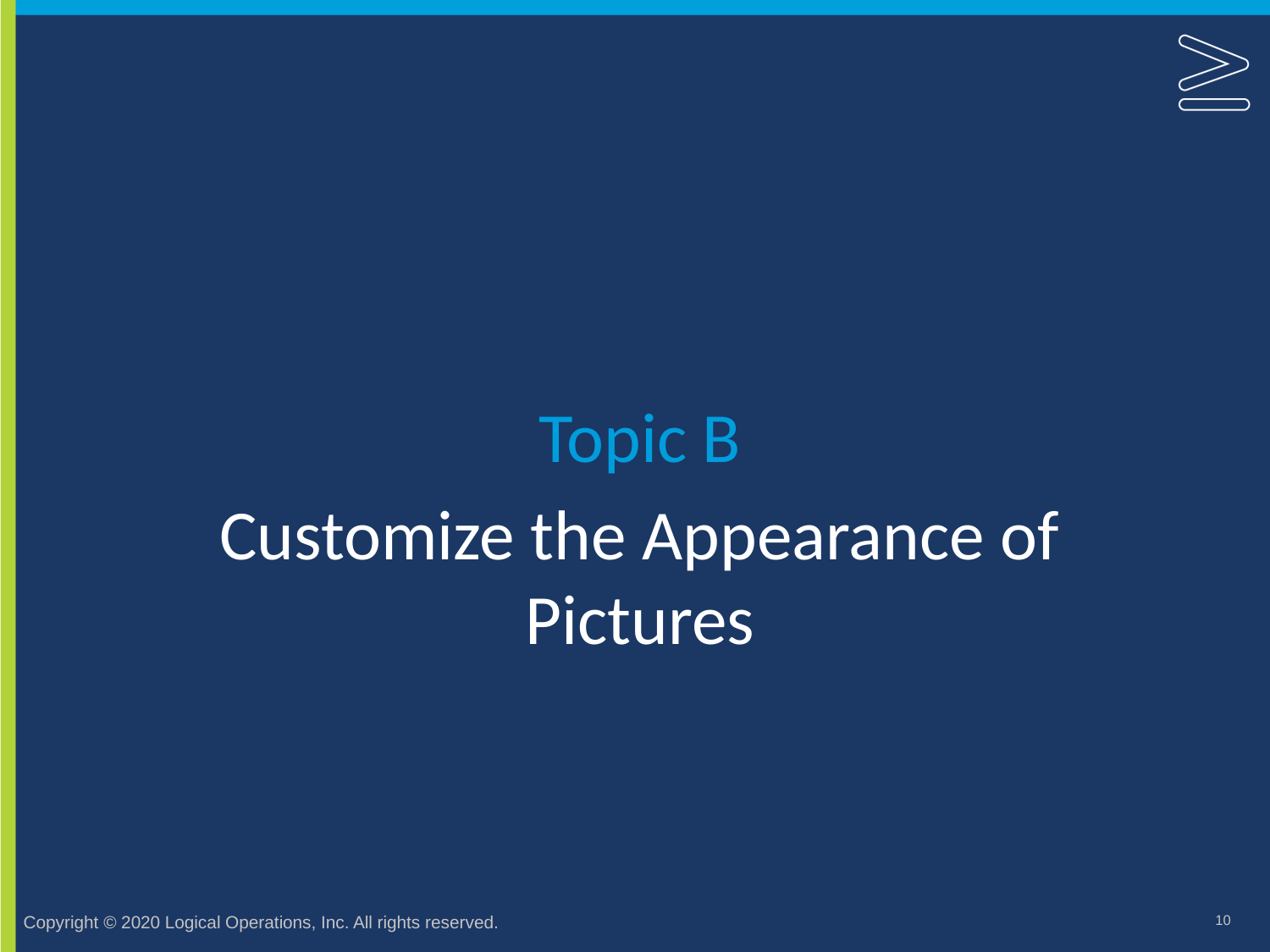

Topic B
# Customize the Appearance of Pictures
10